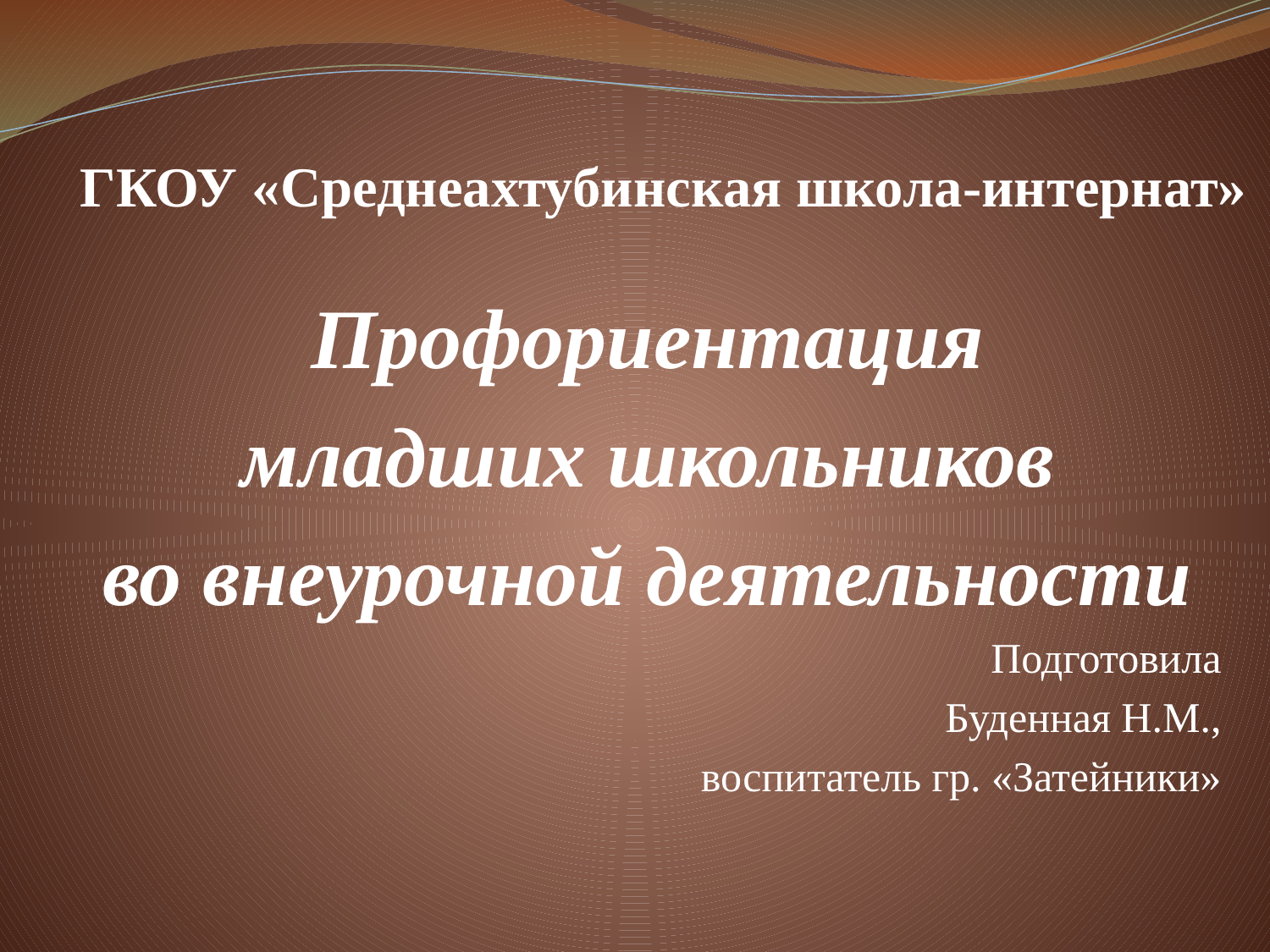

# ГКОУ «Среднеахтубинская школа-интернат»
Профориентация
 младших школьников
во внеурочной деятельности
Подготовила
Буденная Н.М.,
воспитатель гр. «Затейники»